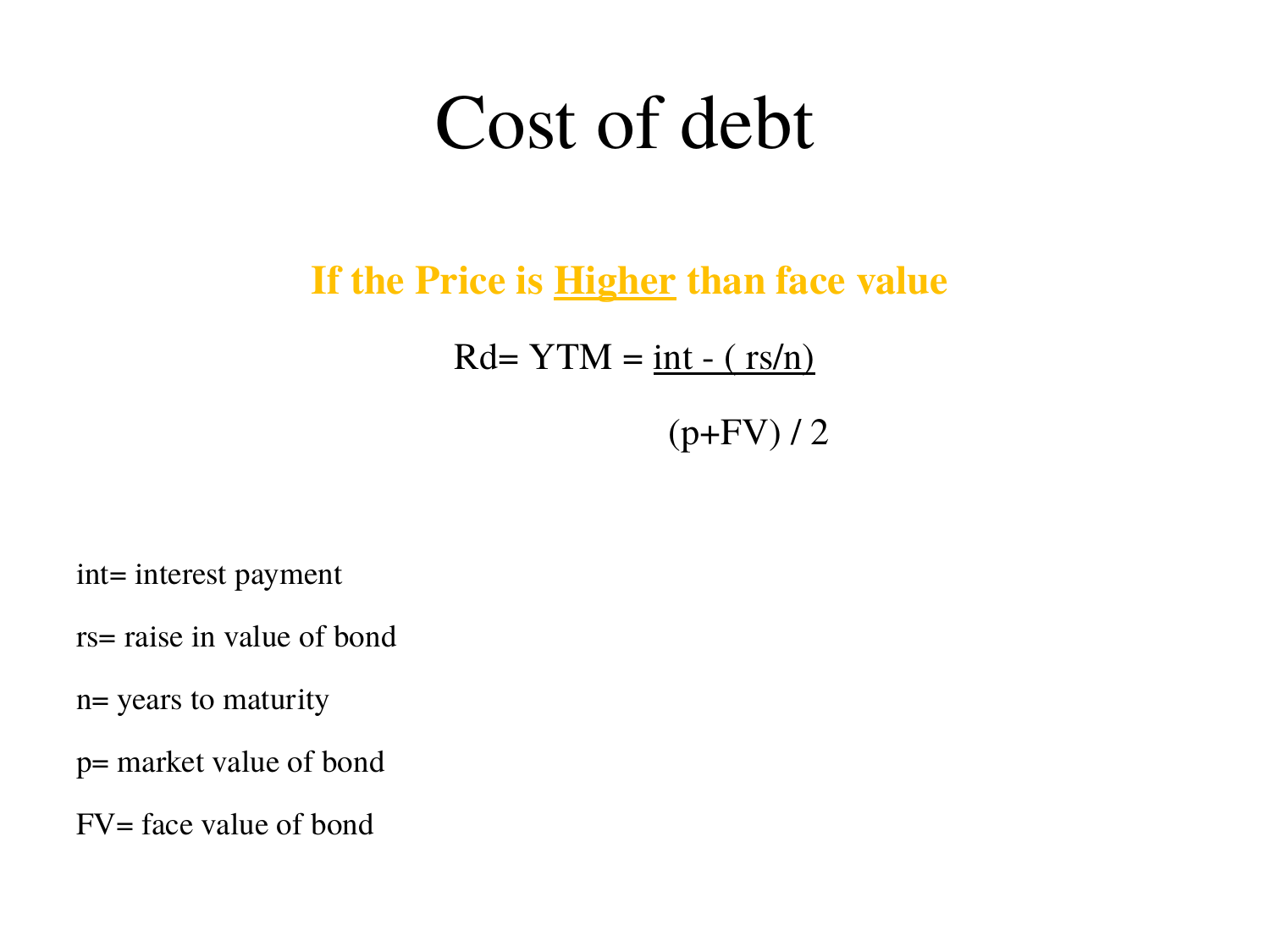

# Cost of debt
If the Price is Higher than face value
Rd= YTM = int - ( rs/n)
                        (p+FV) / 2

int= interest payment
rs= raise in value of bond
n= years to maturity
p= market value of bond
FV= face value of bond